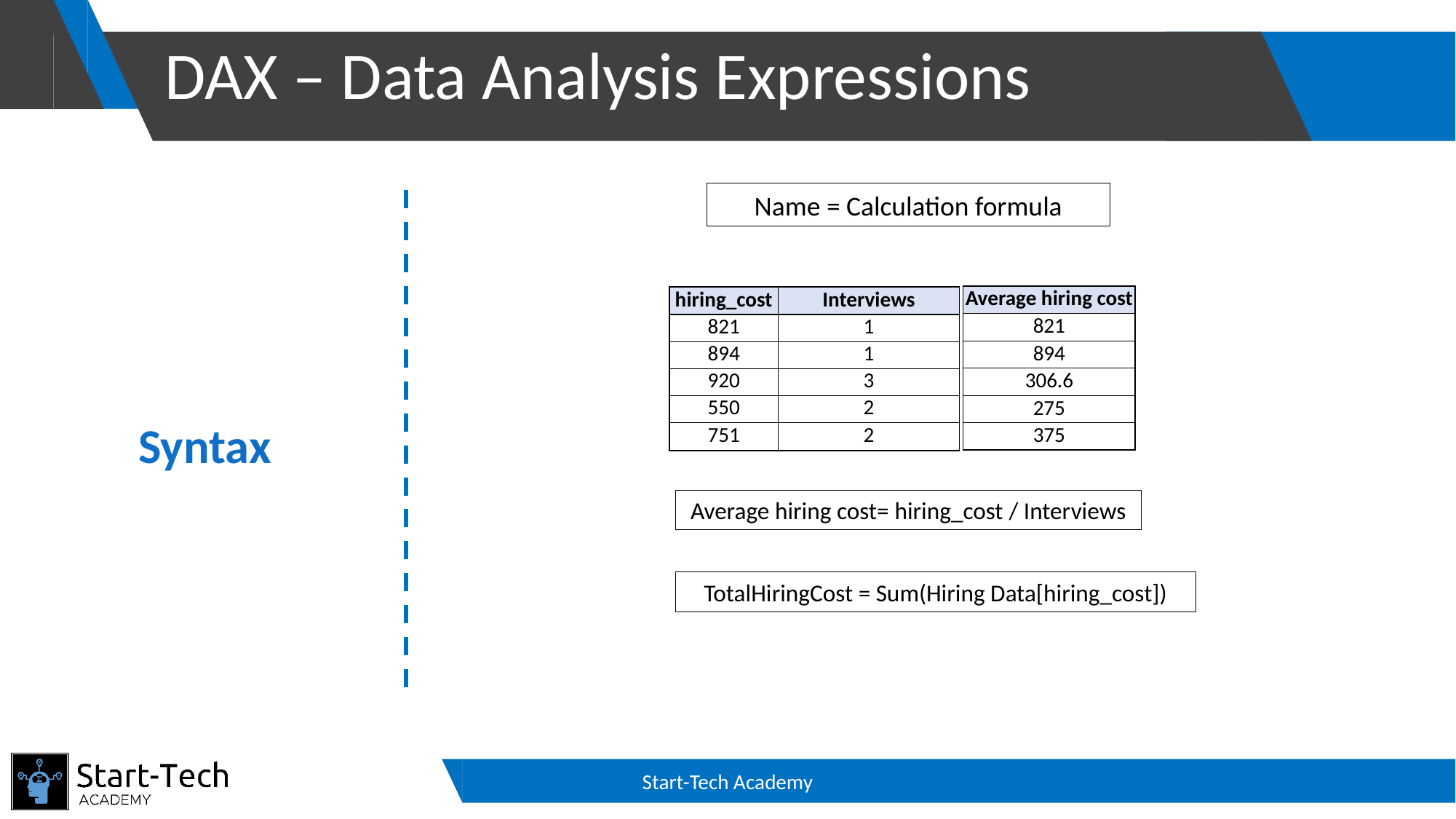

# DAX – Data Analysis Expressions
Name = Calculation formula
| Average hiring cost |
| --- |
| 821 |
| 894 |
| 306.6 |
| 275 |
| 375 |
| hiring\_cost | Interviews |
| --- | --- |
| 821 | 1 |
| 894 | 1 |
| 920 | 3 |
| 550 | 2 |
| 751 | 2 |
Syntax
Average hiring cost= hiring_cost / Interviews
TotalHiringCost = Sum(Hiring Data[hiring_cost])
Start-Tech Academy